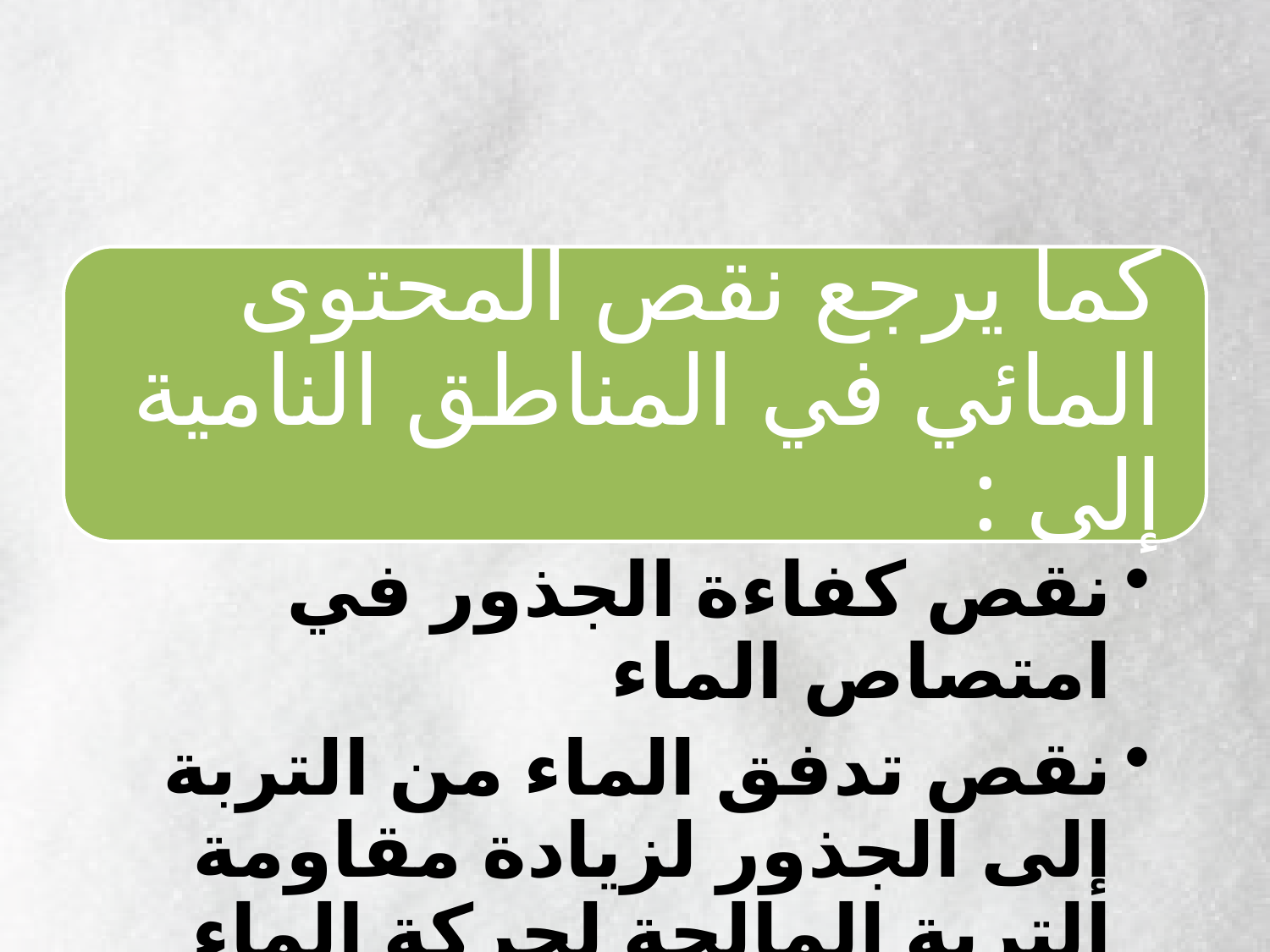

كما يرجع نقص المحتوى المائي في المناطق النامية إلى :
نقص كفاءة الجذور في امتصاص الماء
نقص تدفق الماء من التربة إلى الجذور لزيادة مقاومة التربة المالحة لحركة الماء